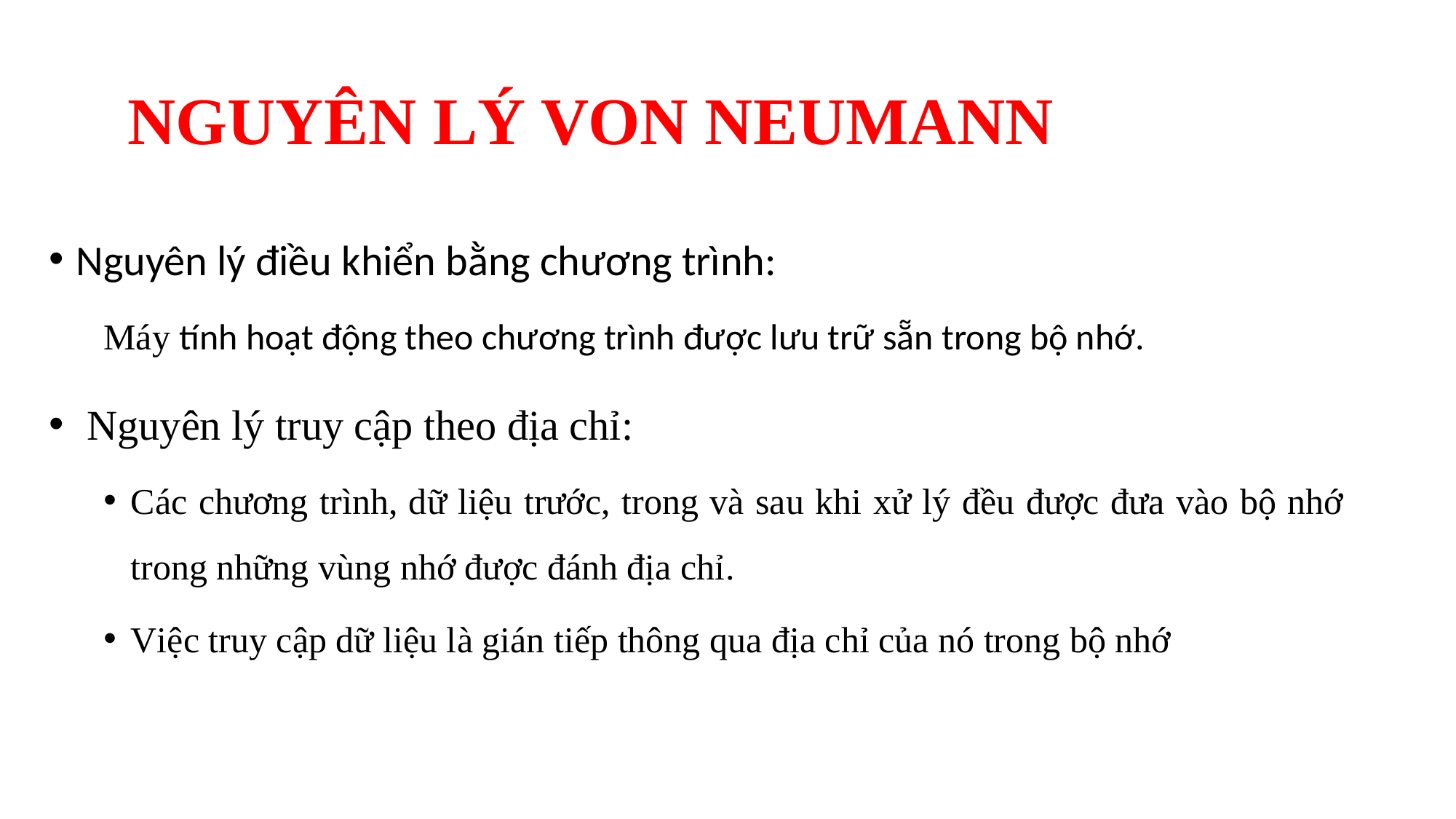

# NGUYÊN LÝ VON NEUMANN
Nguyên lý điều khiển bằng chương trình:
Máy tính hoạt động theo chương trình được lưu trữ sẵn trong bộ nhớ.
 Nguyên lý truy cập theo địa chỉ:
Các chương trình, dữ liệu trước, trong và sau khi xử lý đều được đưa vào bộ nhớ trong những vùng nhớ được đánh địa chỉ.
Việc truy cập dữ liệu là gián tiếp thông qua địa chỉ của nó trong bộ nhớ